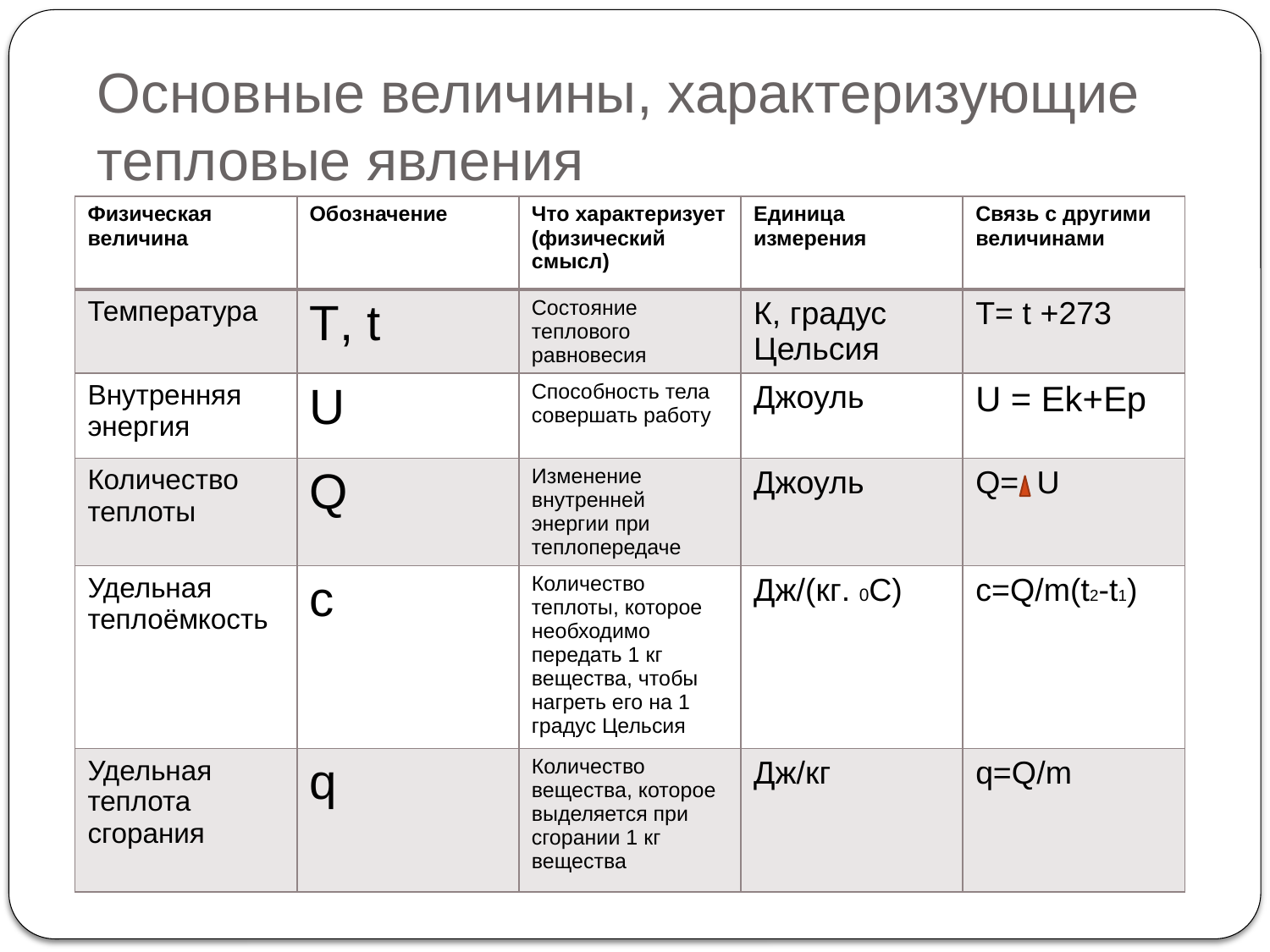

# Основные величины, характеризующие тепловые явления
| Физическая величина | Обозначение | Что характеризует (физический смысл) | Единица измерения | Связь с другими величинами |
| --- | --- | --- | --- | --- |
| Температура | T, t | Состояние теплового равновесия | К, градус Цельсия | Т= t +273 |
| Внутренняя энергия | U | Способность тела совершать работу | Джоуль | U = Ek+Ep |
| Количество теплоты | Q | Изменение внутренней энергии при теплопередаче | Джоуль | Q= U |
| Удельная теплоёмкость | c | Количество теплоты, которое необходимо передать 1 кг вещества, чтобы нагреть его на 1 градус Цельсия | Дж/(кг. 0C) | c=Q/m(t2-t1) |
| Удельная теплота сгорания | q | Количество вещества, которое выделяется при сгорании 1 кг вещества | Дж/кг | q=Q/m |